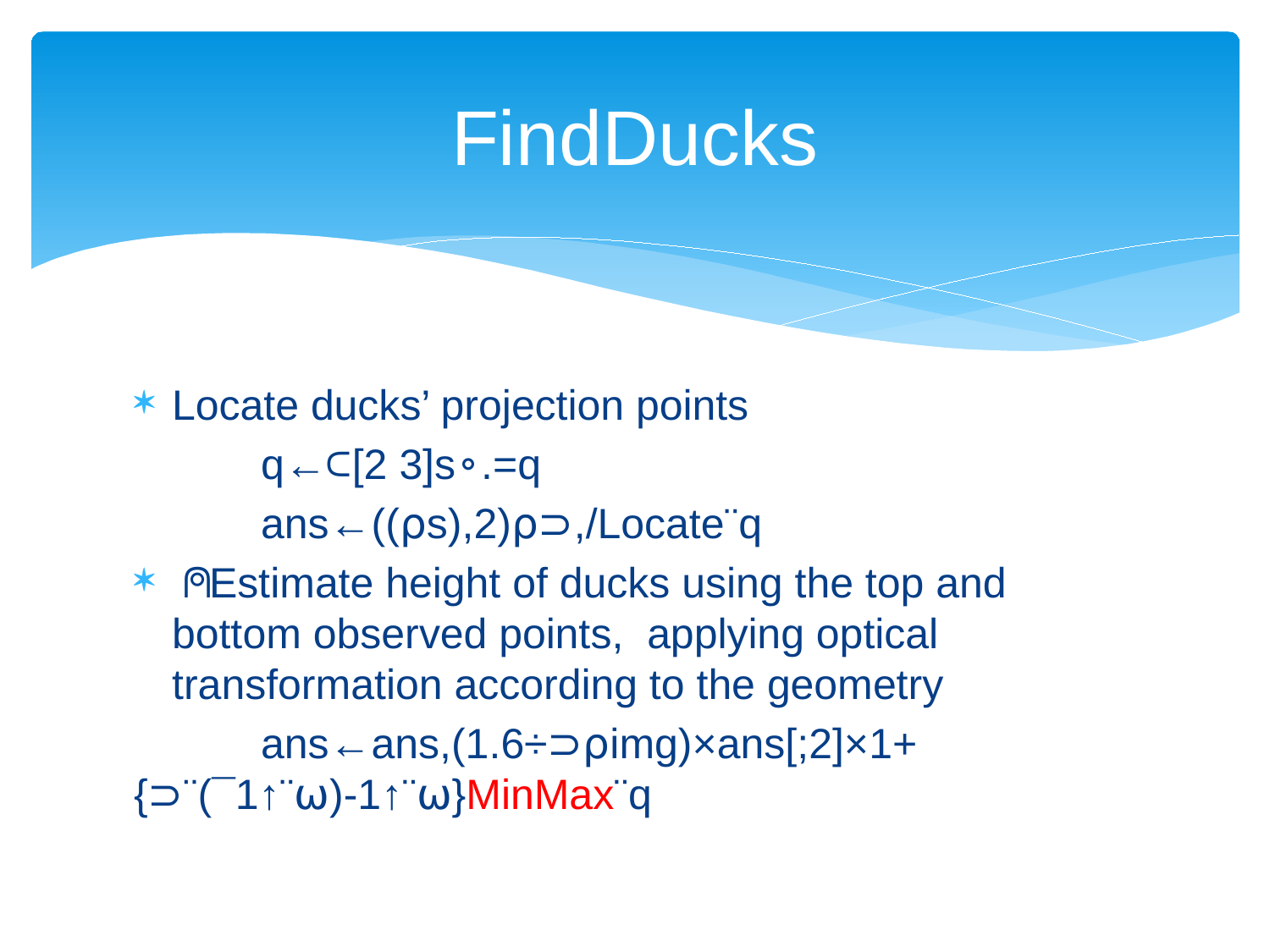

# FindDucks
Locate ducks’ projection points
	q←⊂[2 3]s∘.=q
	ans←((⍴s),2)⍴⊃,/Locate¨q
⍝ Estimate height of ducks using the top and bottom observed points,  applying optical transformation according to the geometry
	ans←ans,(1.6÷⊃⍴img)×ans[;2]×1+{⊃¨(¯1↑¨⍵)-1↑¨⍵}MinMax¨q